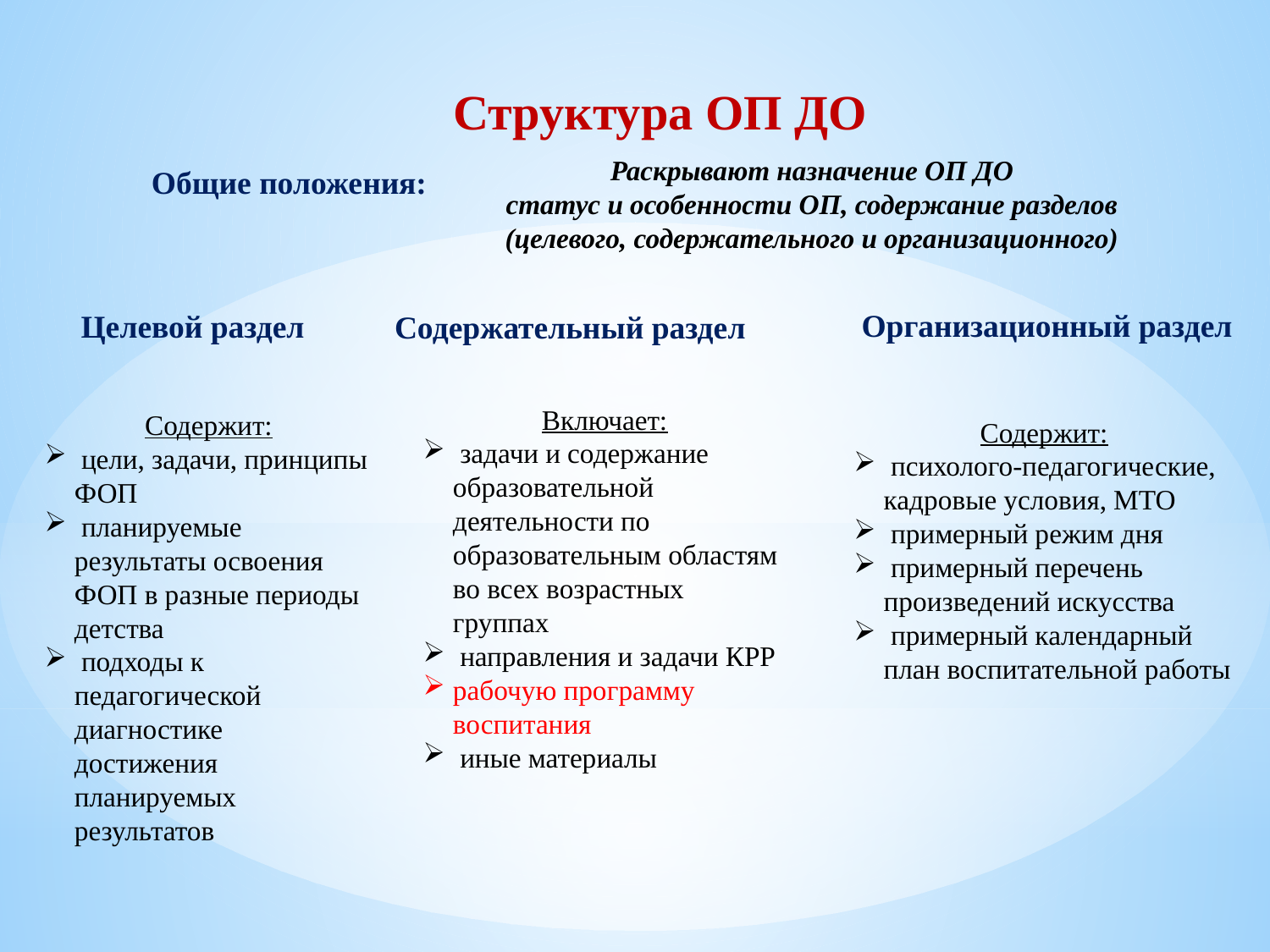

Структура ОП ДО
Раскрывают назначение ОП ДО
статус и особенности ОП, содержание разделов (целевого, содержательного и организационного)
Общие положения:
Организационный раздел
     Целевой раздел
Содержательный раздел

Содержит:
 цели, задачи, принципы ФОП
 планируемые результаты освоения ФОП в разные периоды детства
 подходы к педагогической диагностике достижения планируемых результатов
Включает:
 задачи и содержание образовательной деятельности по образовательным областям во всех возрастных группах
 направления и задачи КРР
рабочую программу воспитания
 иные материалы
Содержит:
 психолого-педагогические, кадровые условия, МТО
 примерный режим дня
 примерный перечень произведений искусства
 примерный календарный план воспитательной работы